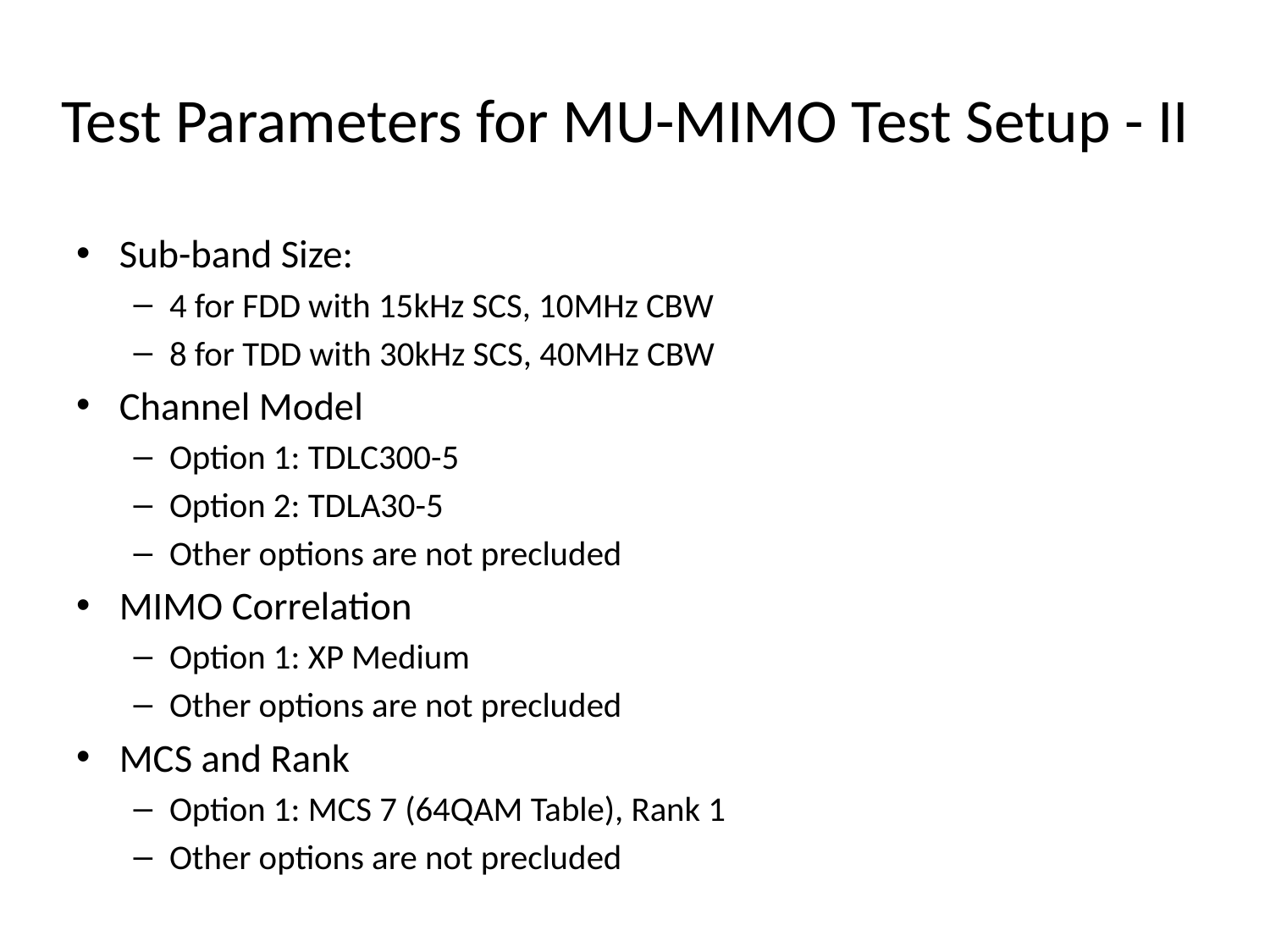

# Test Parameters for MU-MIMO Test Setup - II
Sub-band Size:
4 for FDD with 15kHz SCS, 10MHz CBW
8 for TDD with 30kHz SCS, 40MHz CBW
Channel Model
Option 1: TDLC300-5
Option 2: TDLA30-5
Other options are not precluded
MIMO Correlation
Option 1: XP Medium
Other options are not precluded
MCS and Rank
Option 1: MCS 7 (64QAM Table), Rank 1
Other options are not precluded